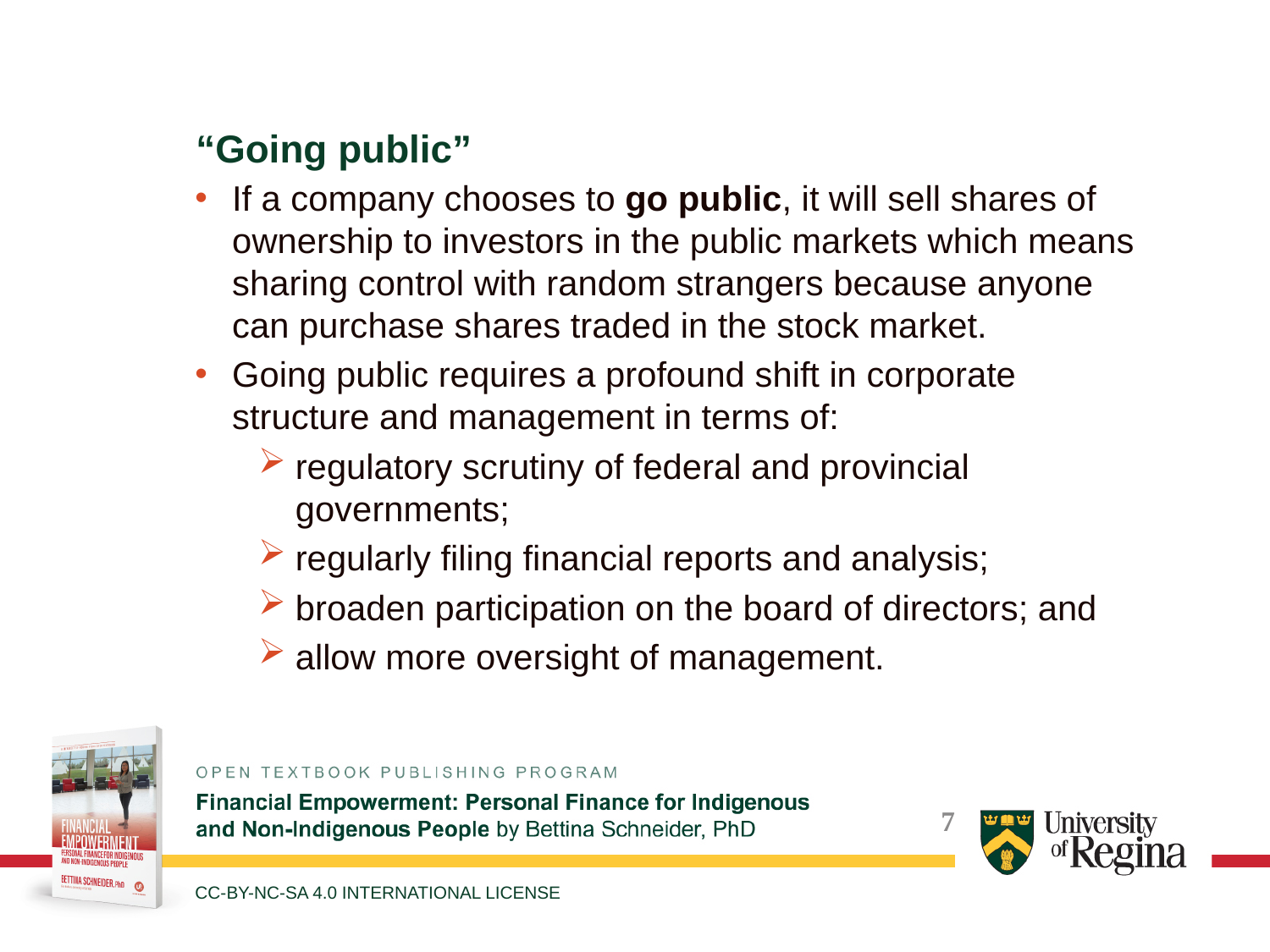

“Going public”
If a company chooses to go public, it will sell shares of ownership to investors in the public markets which means sharing control with random strangers because anyone can purchase shares traded in the stock market.
Going public requires a profound shift in corporate structure and management in terms of:
regulatory scrutiny of federal and provincial governments;
regularly filing financial reports and analysis;
broaden participation on the board of directors; and
allow more oversight of management.
CC-BY-NC-SA 4.0 INTERNATIONAL LICENSE